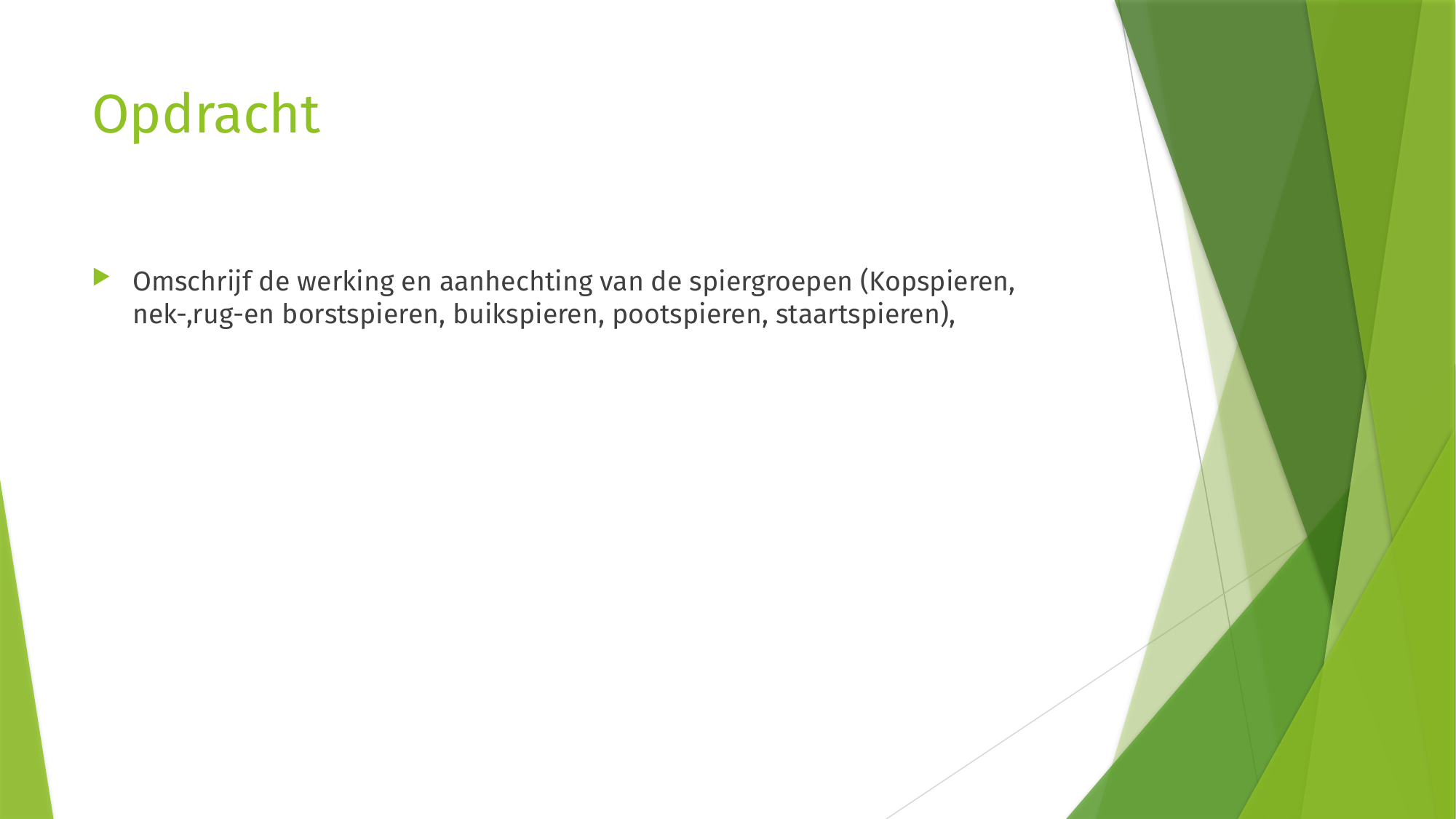

# Opdracht
Omschrijf de werking en aanhechting van de spiergroepen (Kopspieren, nek-,rug-en borstspieren, buikspieren, pootspieren, staartspieren),